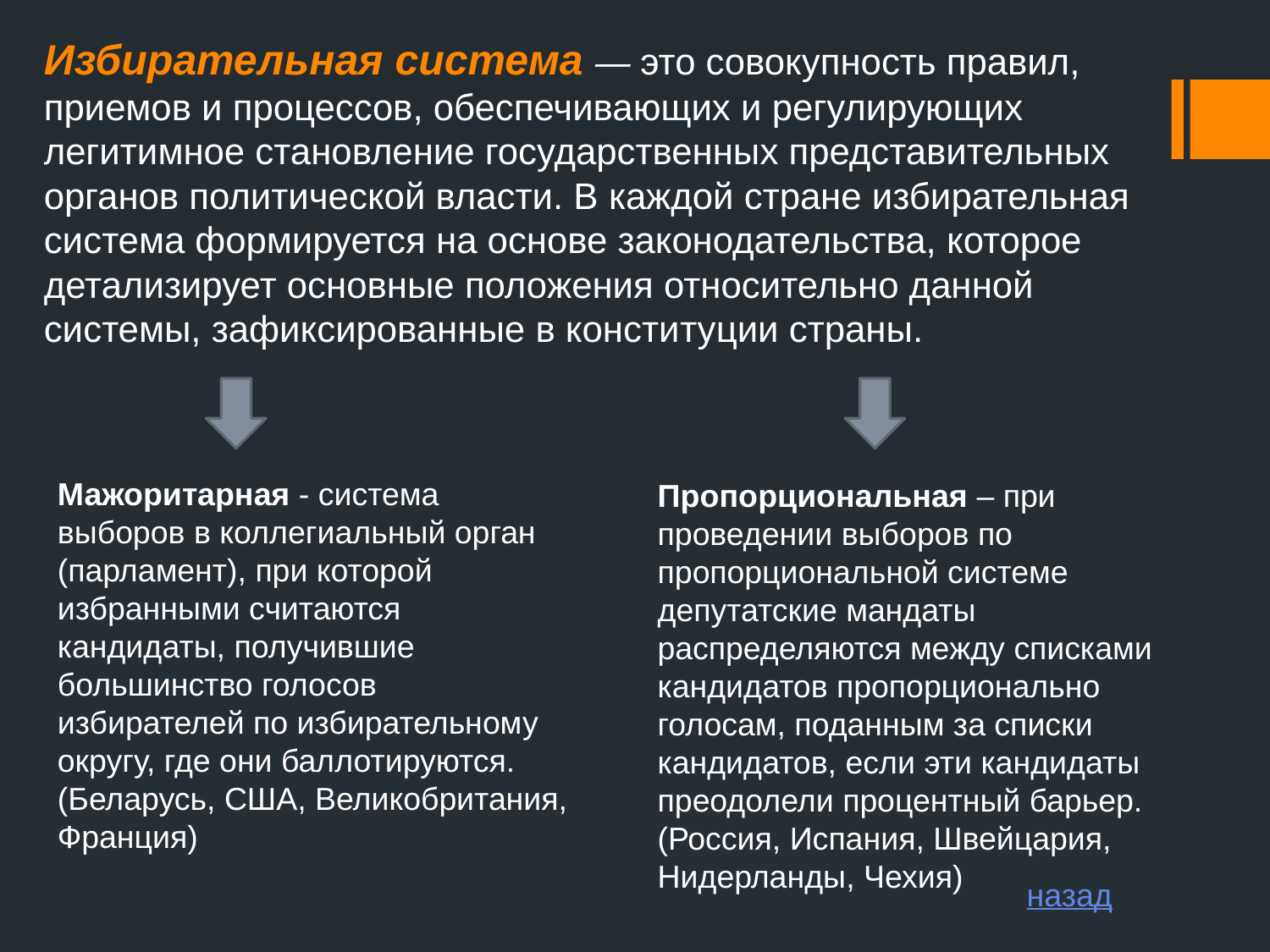

Избирательная система — это совокупность правил, приемов и процессов, обеспечивающих и регулирующих легитимное ста­новление государственных представительных органов политиче­ской власти. В каждой стране избирательная система формируется на основе законодательства, которое детализирует основные поло­жения относительно данной системы, зафиксированные в консти­туции страны.

Мажоритарная - система выборов в коллегиальный орган (парламент), при которой избранными считаются
кандидаты, получившие большинство голосов избирателей по избирательному округу, где они баллотируются.
(Беларусь, США, Великобритания, Франция)

Пропорциональная – при проведении выборов по пропорциональной системе депутатские мандаты распределяются между списками кандидатов пропорционально голосам, поданным за списки кандидатов, если эти кандидаты преодолели процентный барьер.
(Россия, Испания, Швейцария, Нидерланды, Чехия)

назад